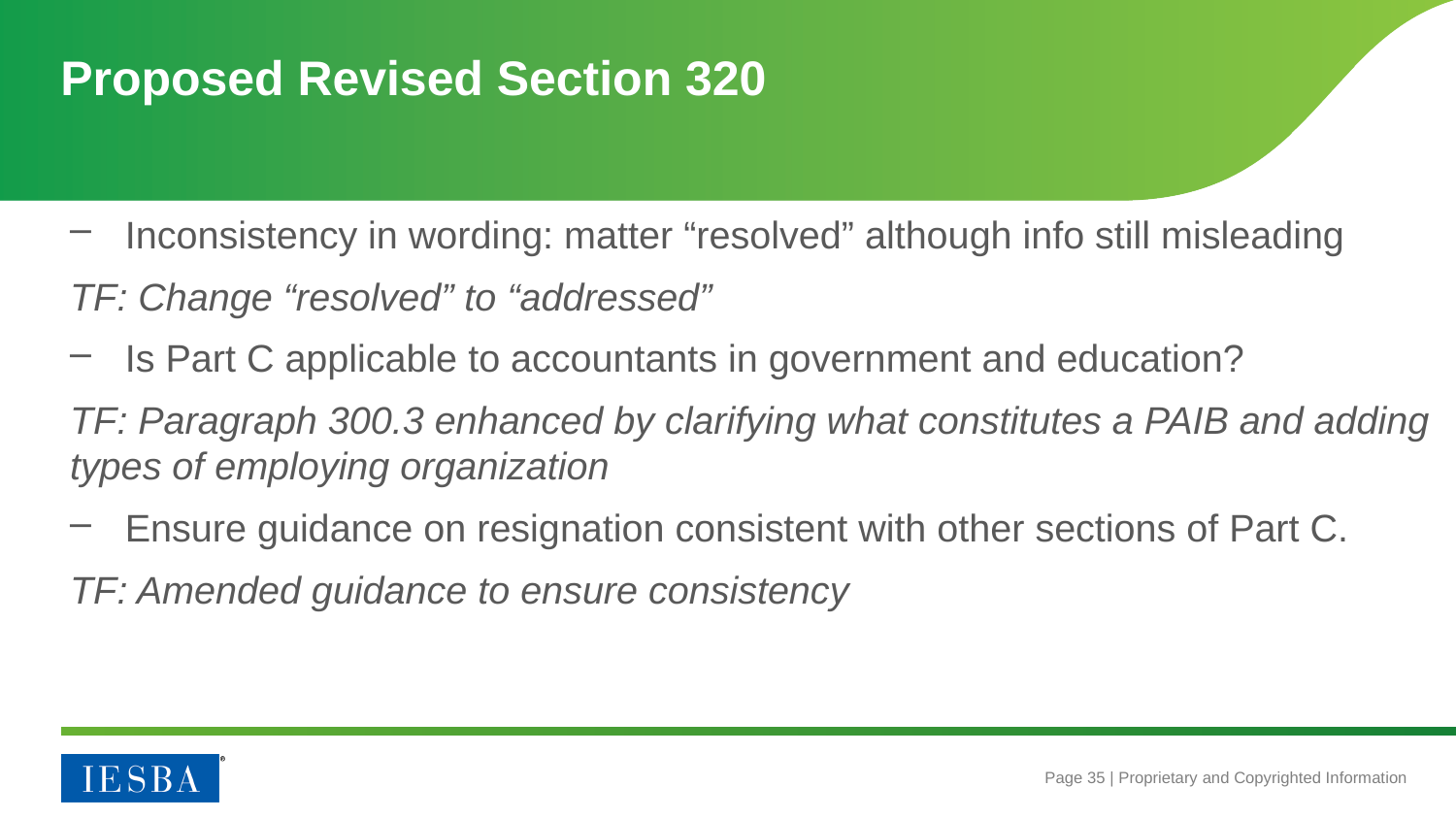

# Proposed Revised Section 320
Inconsistency in wording: matter “resolved” although info still misleading
TF: Change “resolved” to “addressed”
Is Part C applicable to accountants in government and education?
TF: Paragraph 300.3 enhanced by clarifying what constitutes a PAIB and adding types of employing organization
Ensure guidance on resignation consistent with other sections of Part C.
TF: Amended guidance to ensure consistency